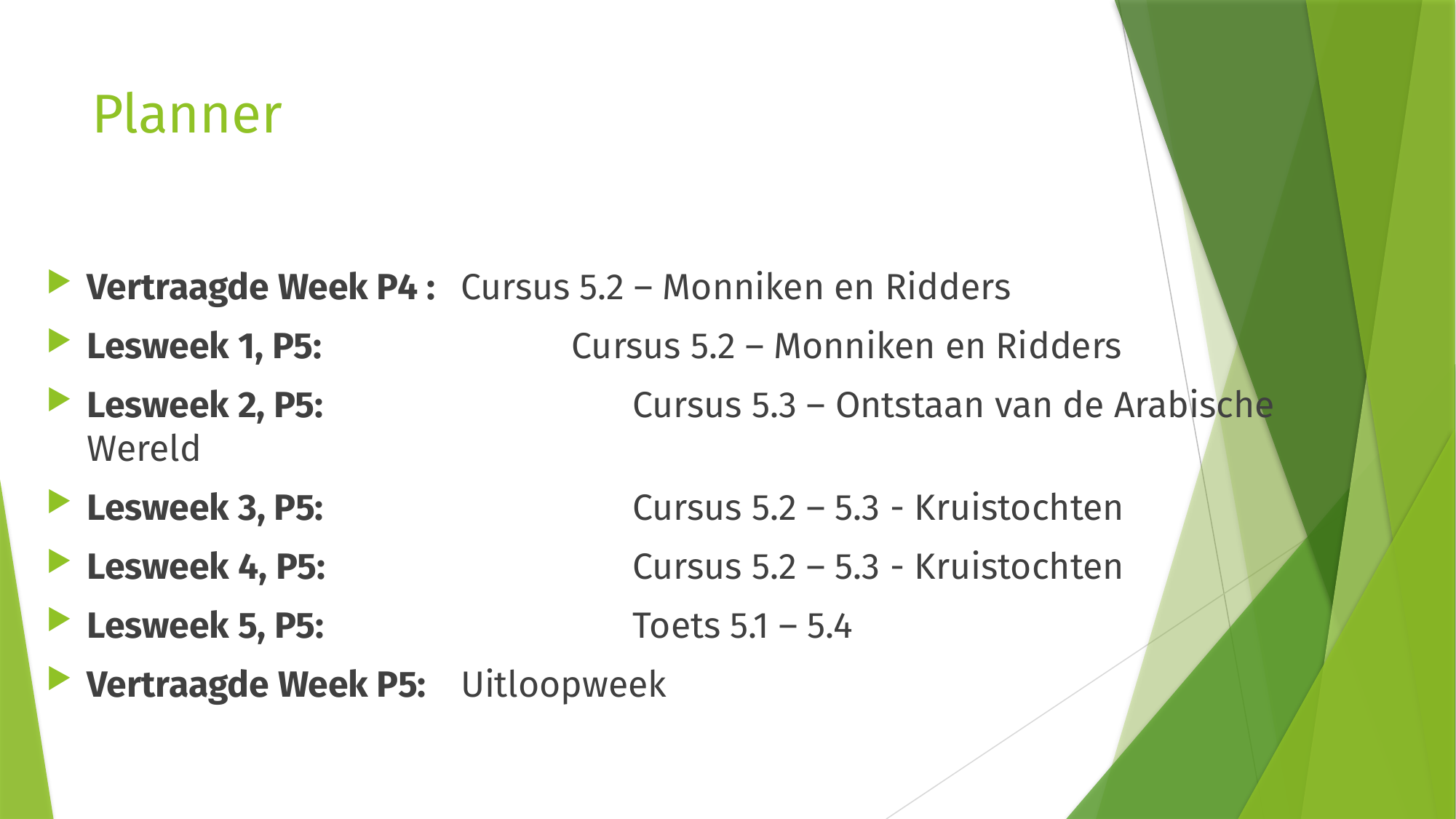

# Planner
Vertraagde Week P4 :   Cursus 5.2 – Monniken en Ridders
Lesweek 1, P5:		     Cursus 5.2 – Monniken en Ridders
Lesweek 2, P5:			Cursus 5.3 – Ontstaan van de Arabische Wereld
Lesweek 3, P5:			Cursus 5.2 – 5.3 - Kruistochten
Lesweek 4, P5:			Cursus 5.2 – 5.3 - Kruistochten
Lesweek 5, P5: 			Toets 5.1 – 5.4
Vertraagde Week P5:    Uitloopweek